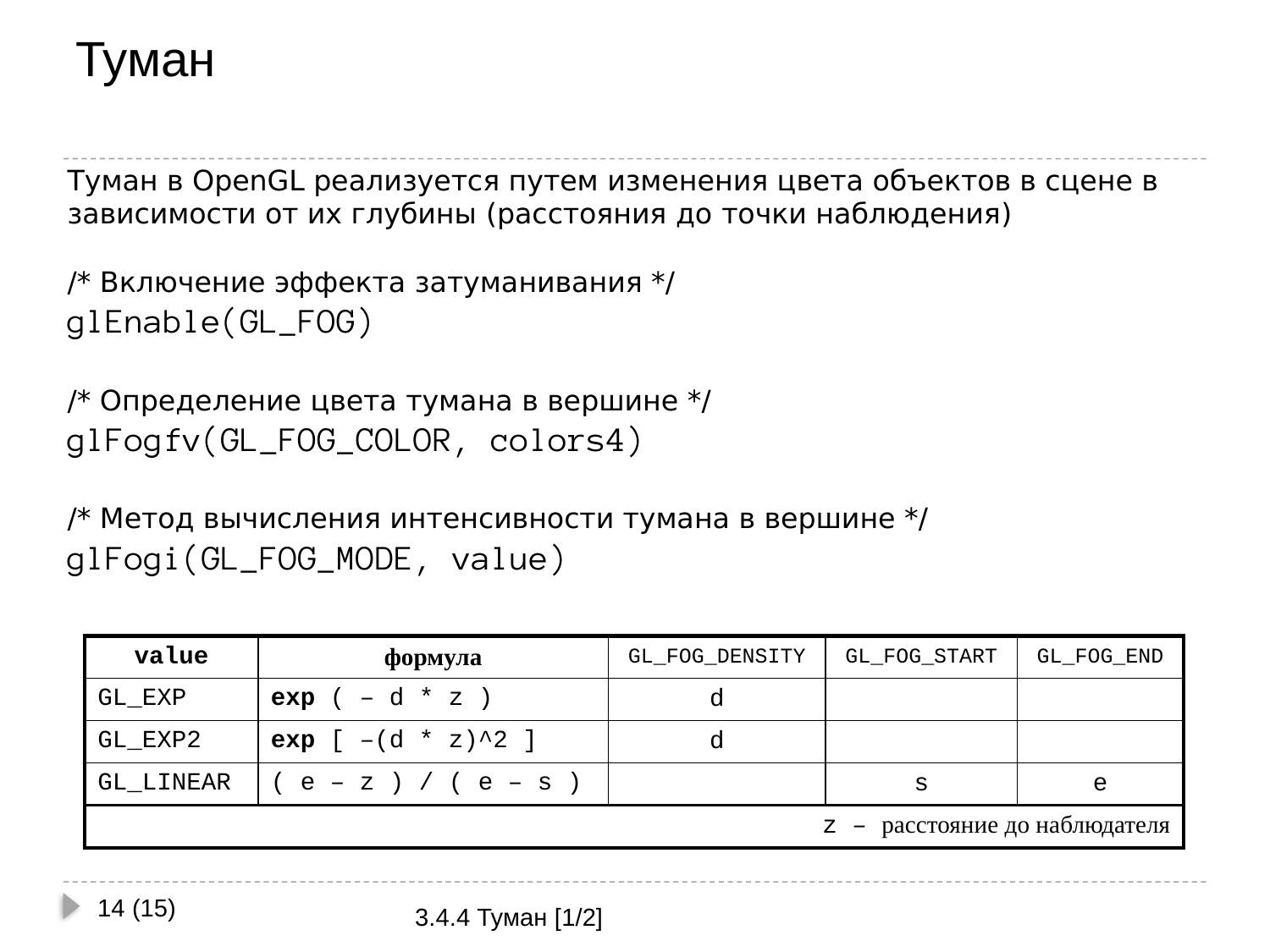

# Туман
Туман в OpenGL реализуется путем изменения цвета объектов в сцене в зависимости от их глубины (расстояния до точки наблюдения)

/* Включение эффекта затуманивания */
glEnable(GL_FOG)

/* Определение цвета тумана в вершине */
glFogfv(GL_FOG_COLOR, colors4)

/* Метод вычисления интенсивности тумана в вершине */
glFogi(GL_FOG_MODE, value)
| value | формула | GL\_FOG\_DENSITY | GL\_FOG\_START | GL\_FOG\_END |
| --- | --- | --- | --- | --- |
| GL\_EXP | exp ( – d \* z ) | d |  |  |
| GL\_EXP2 | exp [ –(d \* z)^2 ] | d |  |  |
| GL\_LINEAR | ( e – z ) / ( e – s ) |  | s | e |
| z – расстояние до наблюдателя |  |  |  |  |
14 (15)
3.4.4 Туман [1/2]